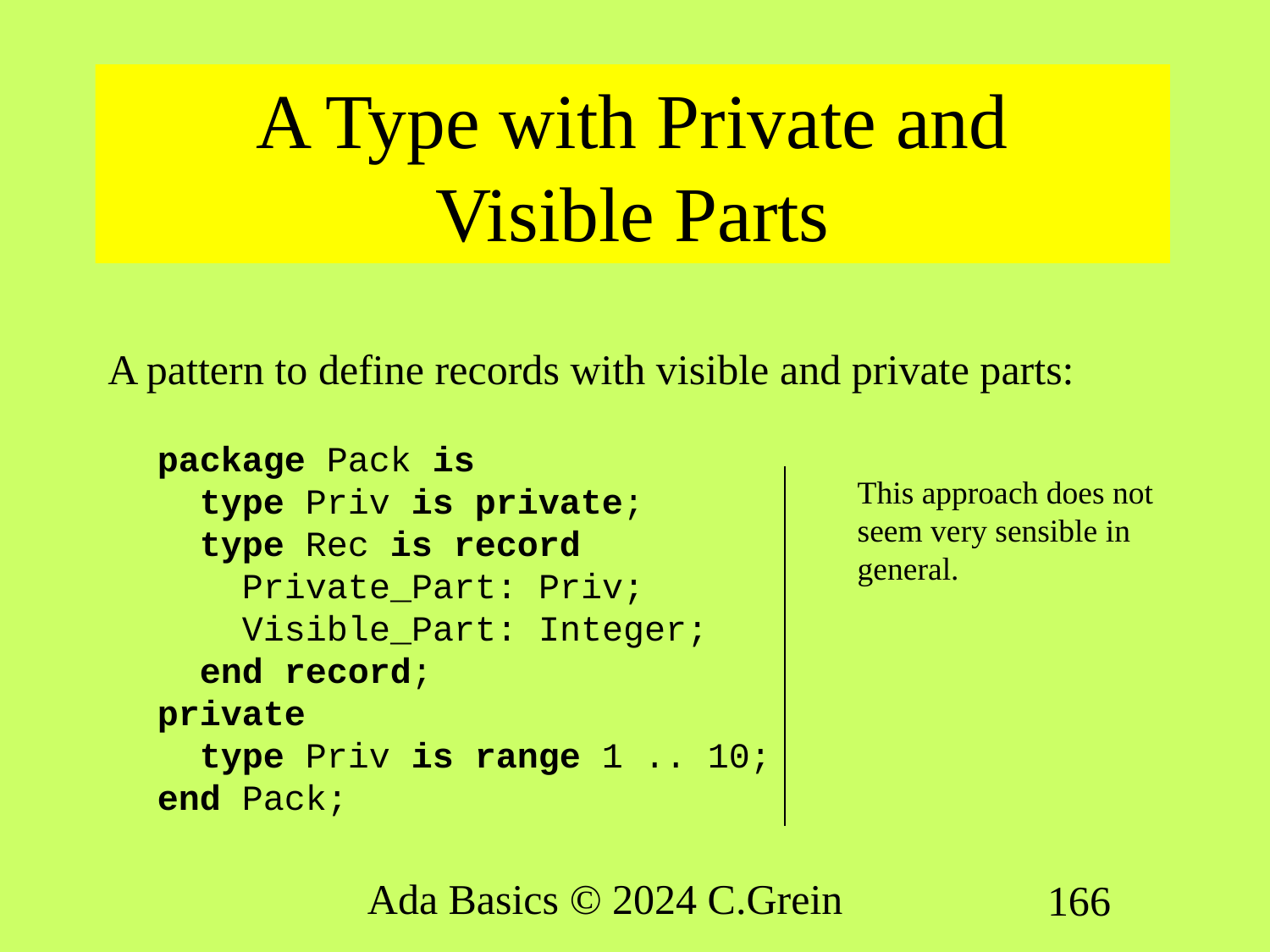

# A Type with Private and Visible Parts
A pattern to define records with visible and private parts:

package Pack is
  type Priv is private;
  type Rec is record
    Private_Part: Priv;
    Visible_Part: Integer;
  end record;
private
  type Priv is range 1 .. 10;
end Pack;

This approach does not seem very sensible in general.
Ada Basics © 2024 C.Grein
166